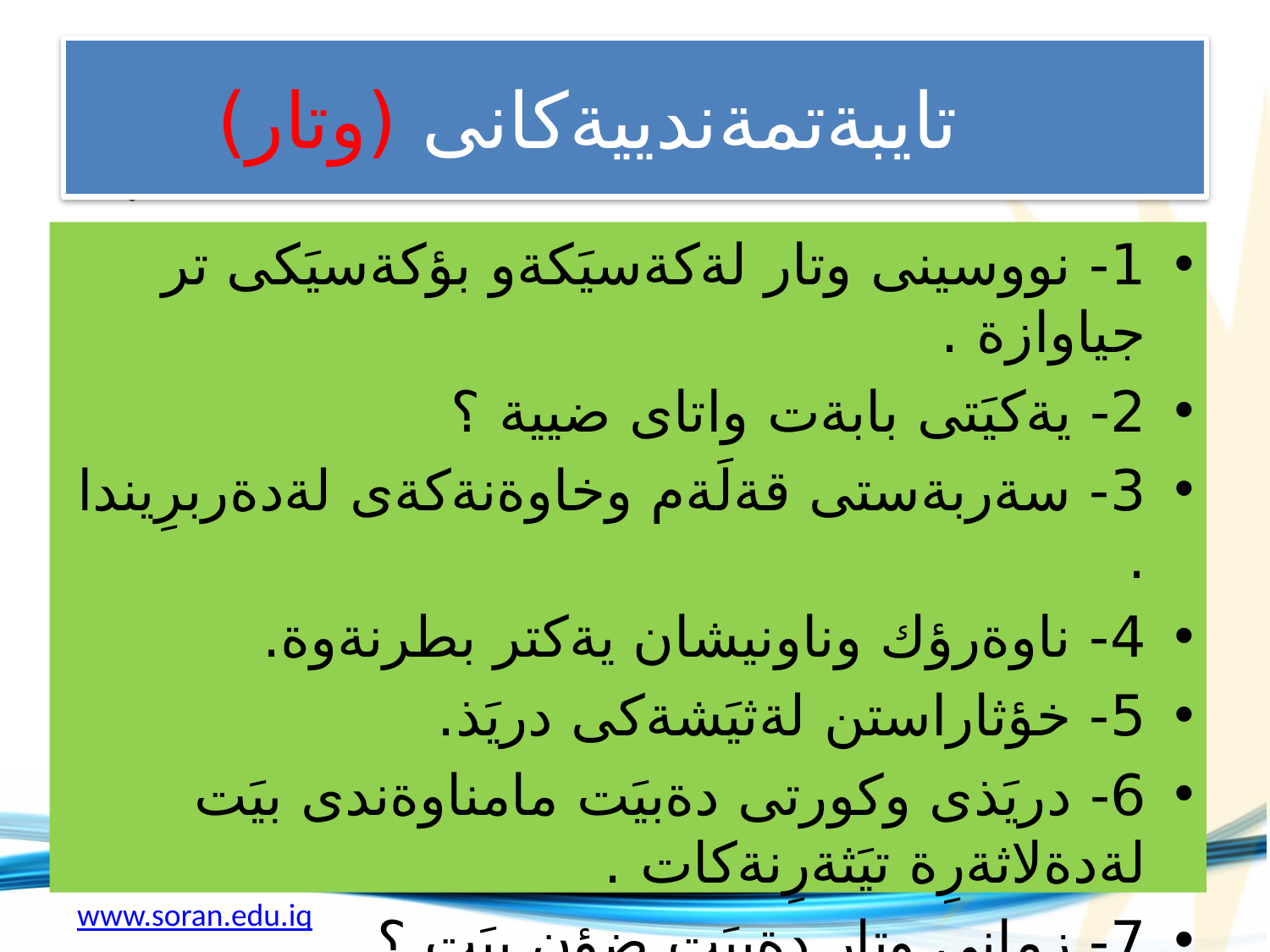

# تايبةتمةندييةكانى (وتار)
1- نووسينى وتار لةكةسيَكةو بؤكةسيَكى تر جياوازة .
2- يةكيَتى بابةت واتاى ضيية ؟
3- سةربةستى قةلَةم وخاوةنةكةى لةدةربرِيندا .
4- ناوةرؤك وناونيشان يةكتر بطرنةوة.
5- خؤثاراستن لةثيَشةكى دريَذ.
6- دريَذى وكورتى دةبيَت مامناوةندى بيَت لةدةلاثةرِة تيَثةرِنةكات .
7- زمانى وتار دةبيَت ضؤن بيَت ؟